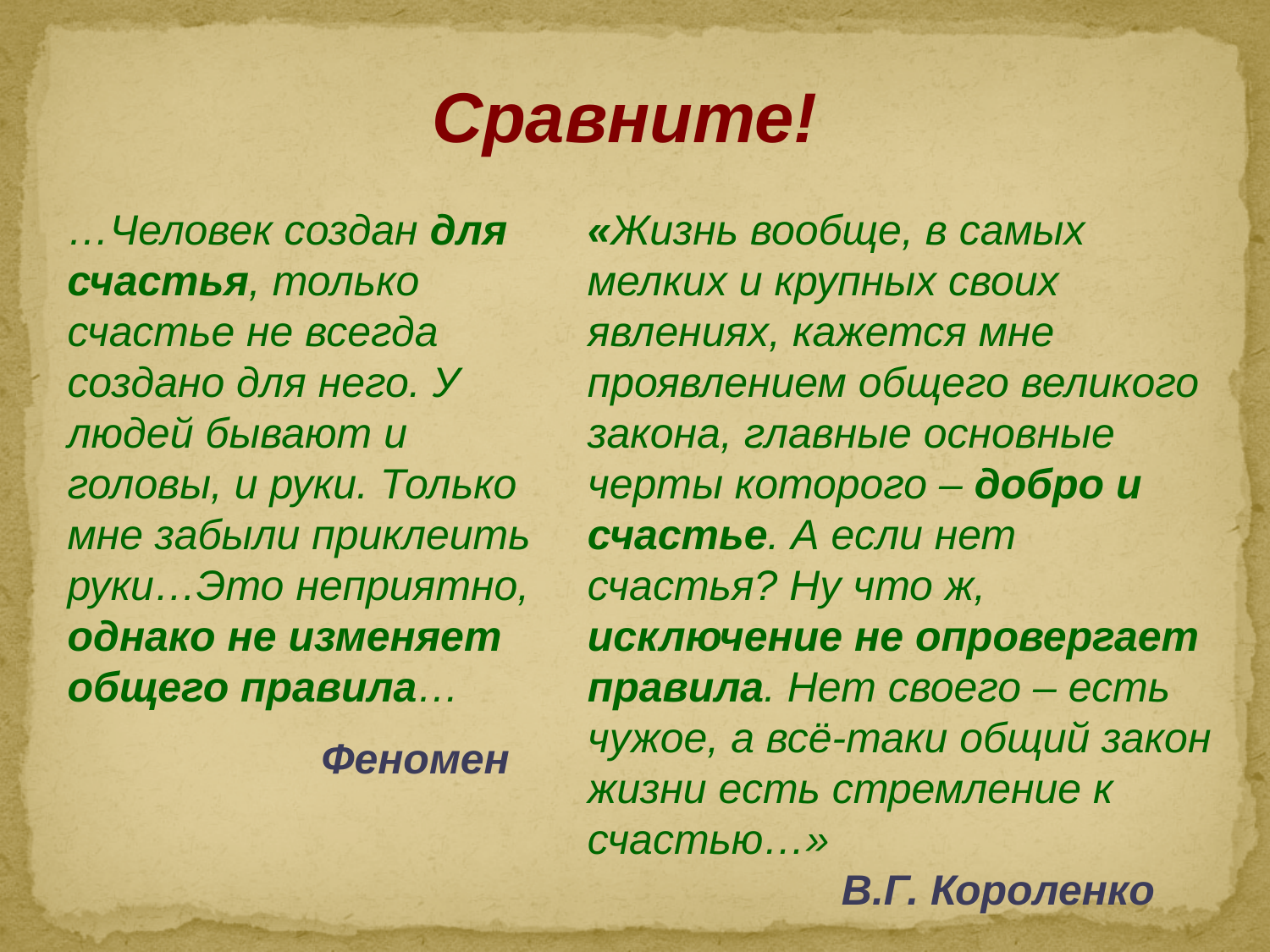

Сравните!
…Человек создан для счастья, только счастье не всегда создано для него. У людей бывают и головы, и руки. Только мне забыли приклеить руки…Это неприятно, однако не изменяет общего правила…
		Феномен
«Жизнь вообще, в самых мелких и крупных своих явлениях, кажется мне проявлением общего великого закона, главные основные черты которого – добро и счастье. А если нет счастья? Ну что ж, исключение не опровергает правила. Нет своего – есть чужое, а всё-таки общий закон жизни есть стремление к счастью…»      				В.Г. Короленко